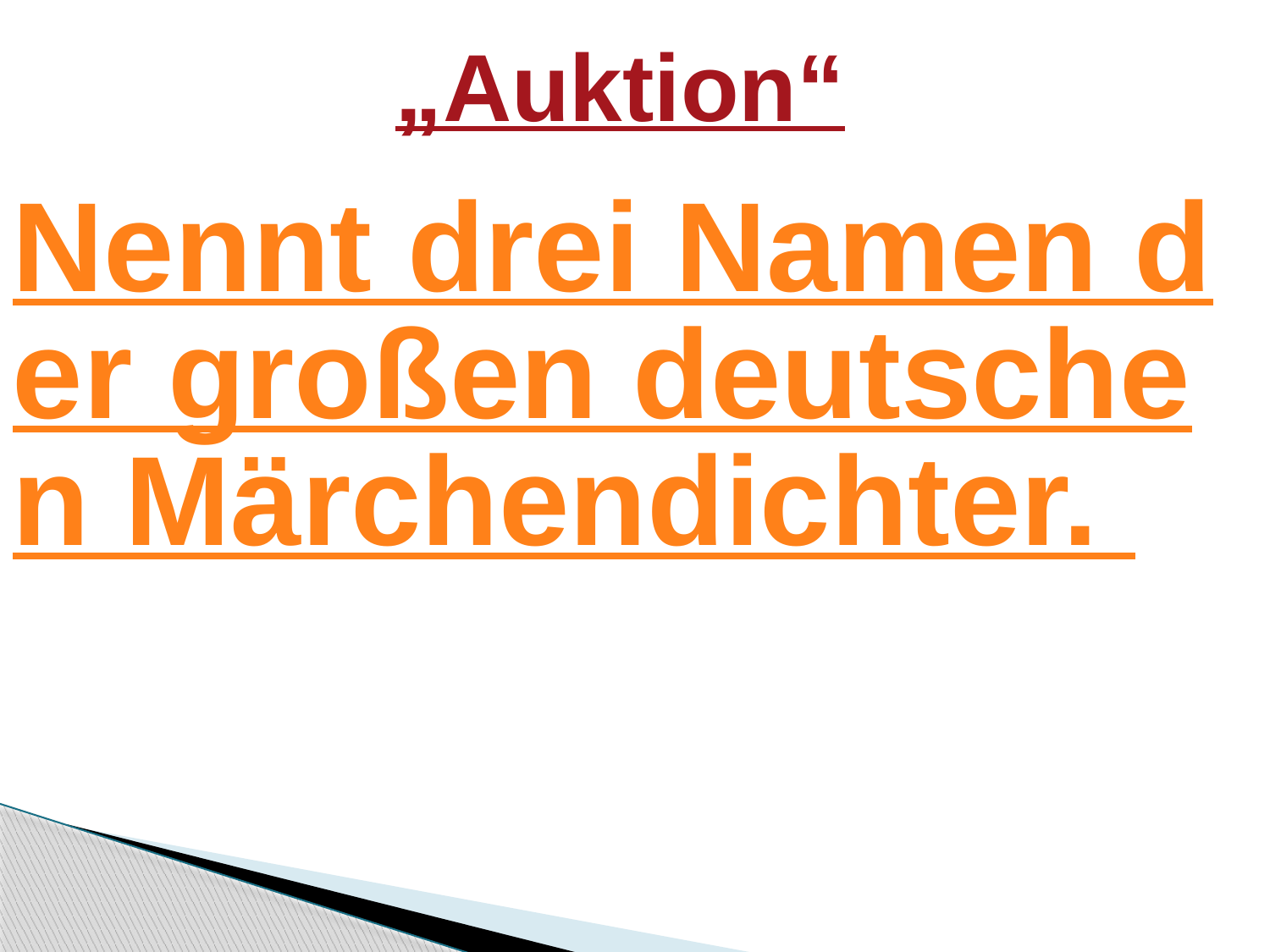

„Auktion“
Nennt drei Namen der großen deutschen Märchendichter.